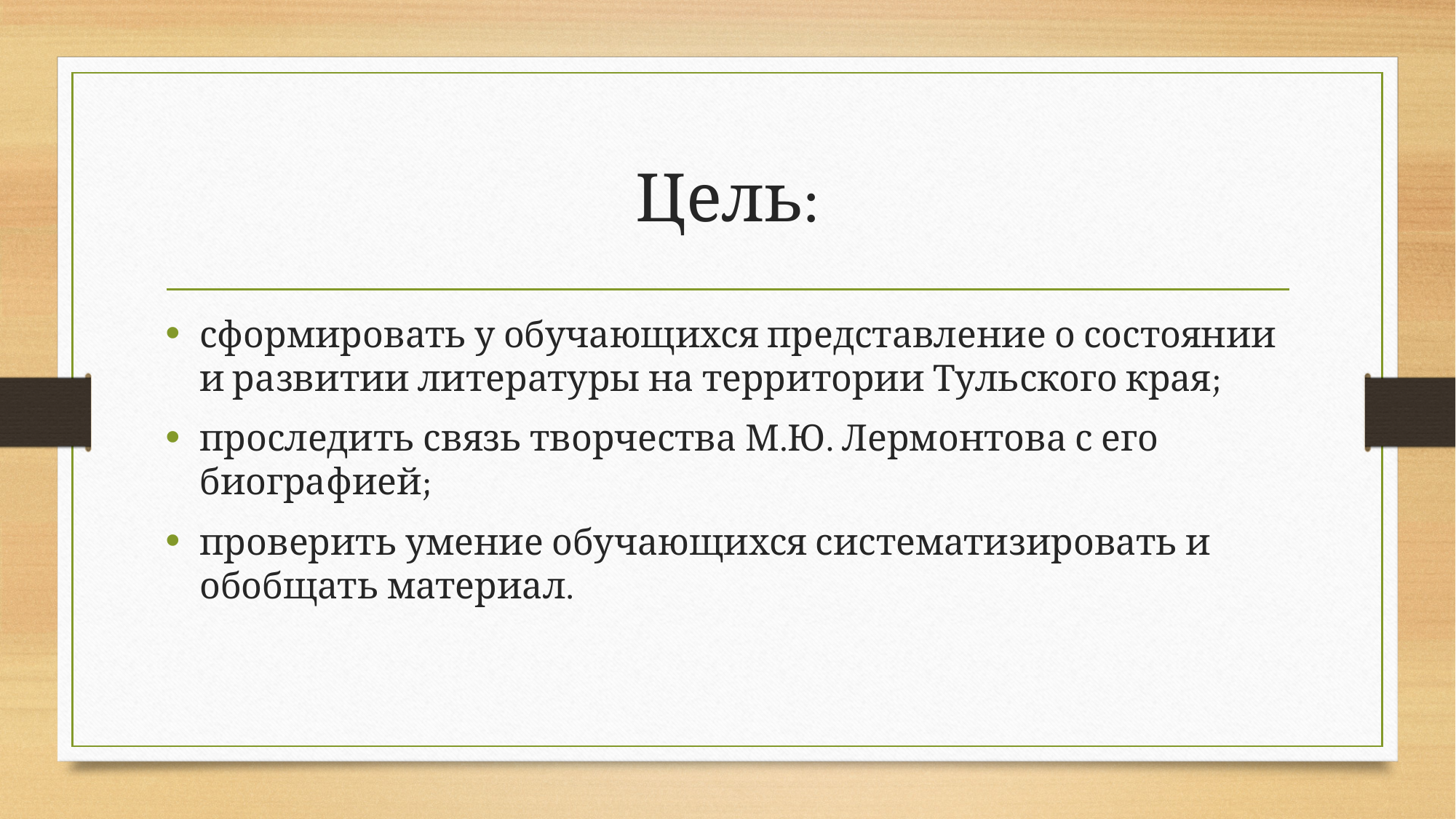

# Цель:
сформировать у обучающихся представление о состоянии и развитии литературы на территории Тульского края;
проследить связь творчества М.Ю. Лермонтова с его биографией;
проверить умение обучающихся систематизировать и обобщать материал.